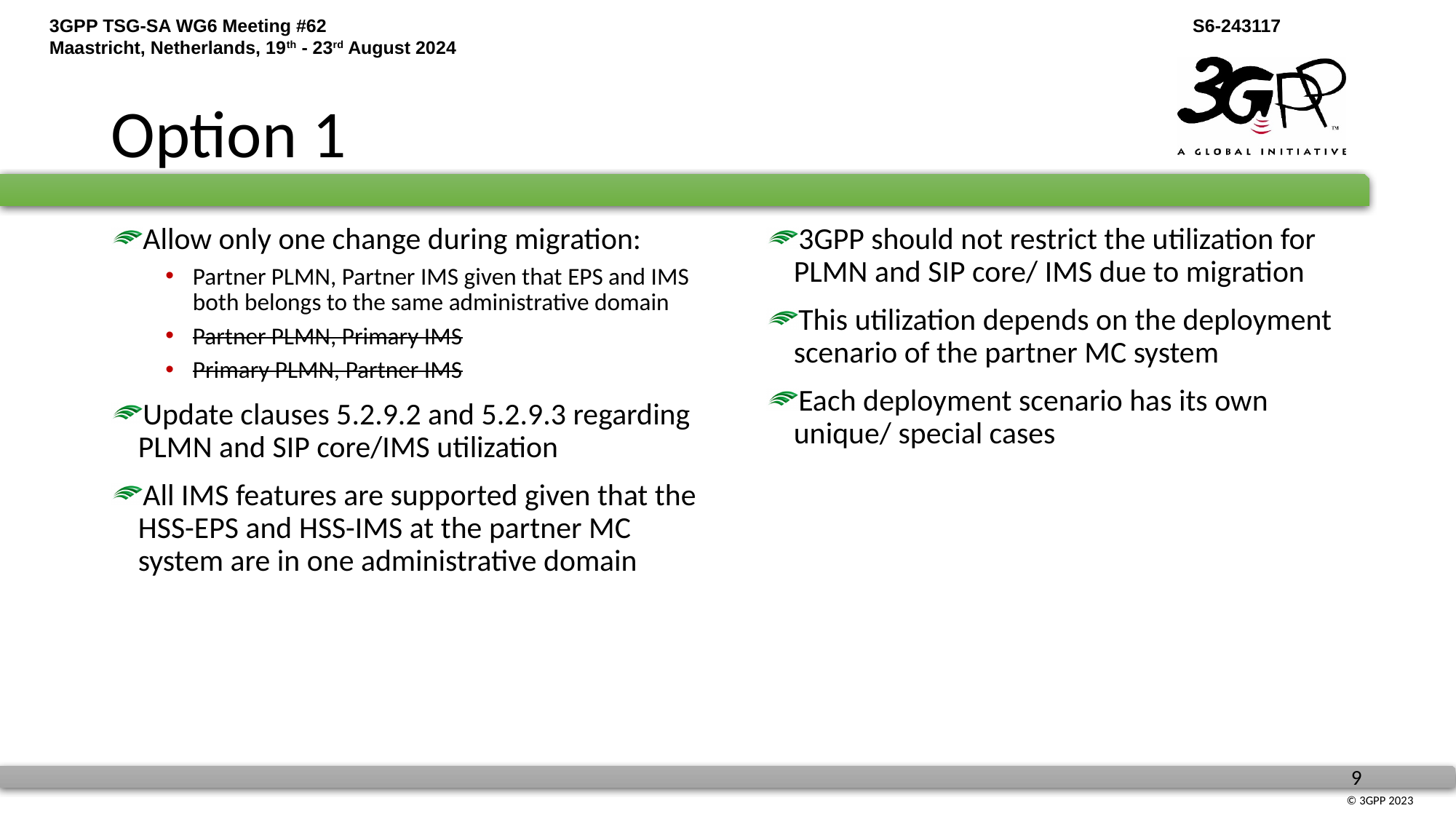

# Option 1
Allow only one change during migration:
Partner PLMN, Partner IMS given that EPS and IMS both belongs to the same administrative domain
Partner PLMN, Primary IMS
Primary PLMN, Partner IMS
Update clauses 5.2.9.2 and 5.2.9.3 regarding PLMN and SIP core/IMS utilization
All IMS features are supported given that the HSS-EPS and HSS-IMS at the partner MC system are in one administrative domain

3GPP should not restrict the utilization for PLMN and SIP core/ IMS due to migration
This utilization depends on the deployment scenario of the partner MC system
Each deployment scenario has its own unique/ special cases